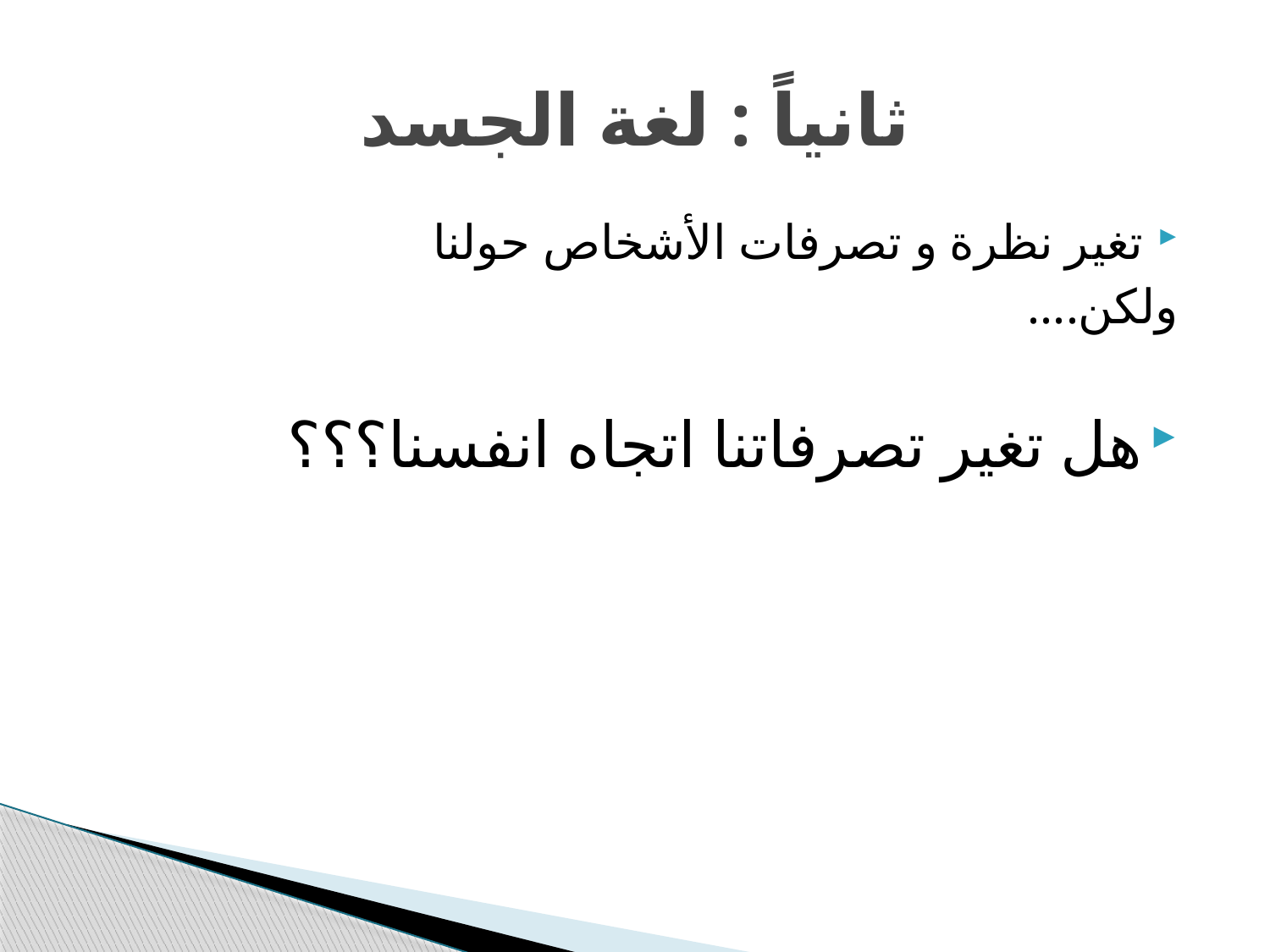

# ثانياً : لغة الجسد
تغير نظرة و تصرفات الأشخاص حولنا
ولكن....

هل تغير تصرفاتنا اتجاه انفسنا؟؟؟